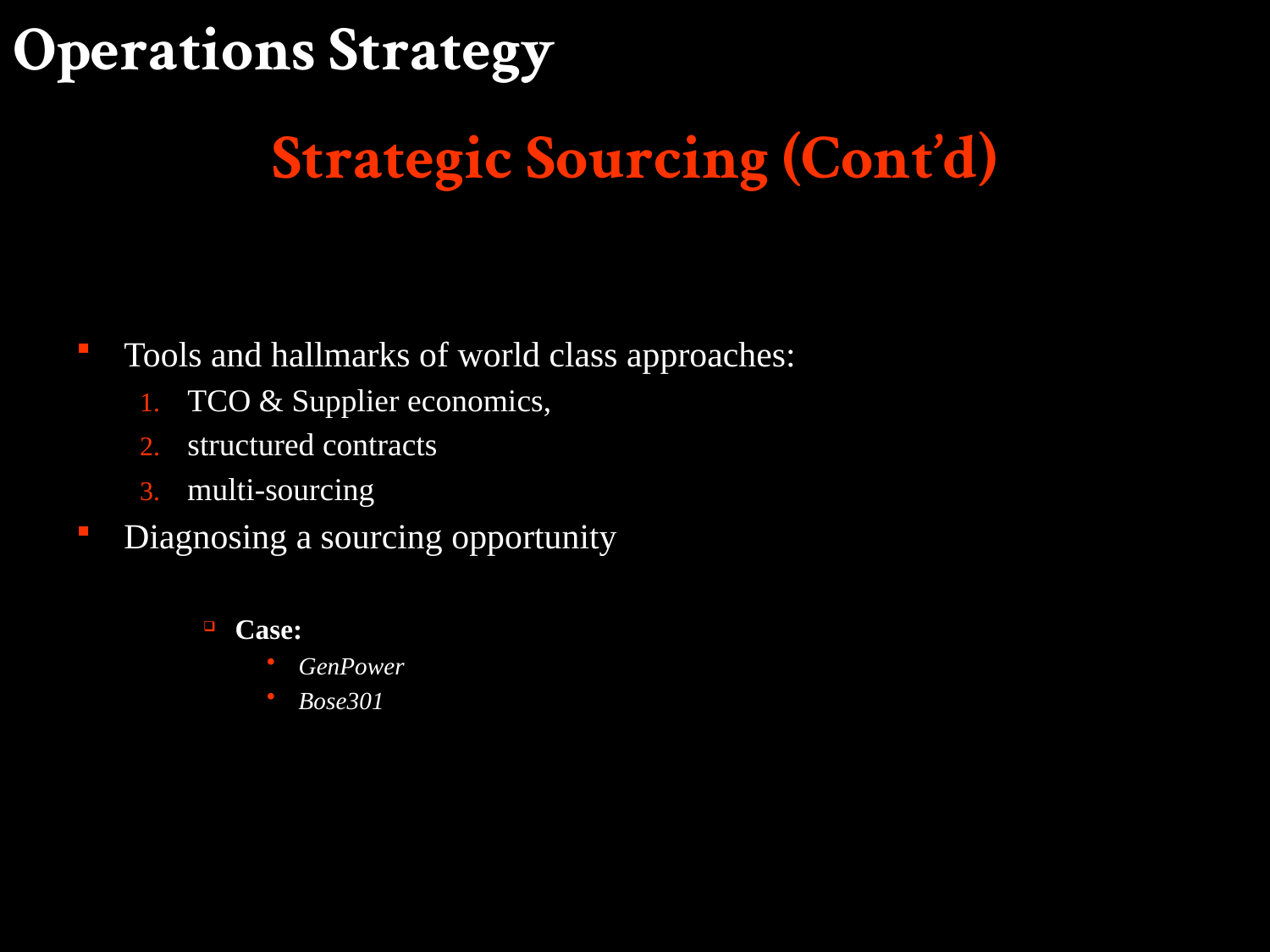

Operations Strategy
Strategic Sourcing (Cont’d)
Tools and hallmarks of world class approaches:
TCO & Supplier economics,
structured contracts
multi-sourcing
Diagnosing a sourcing opportunity

Case:
GenPower
Bose301